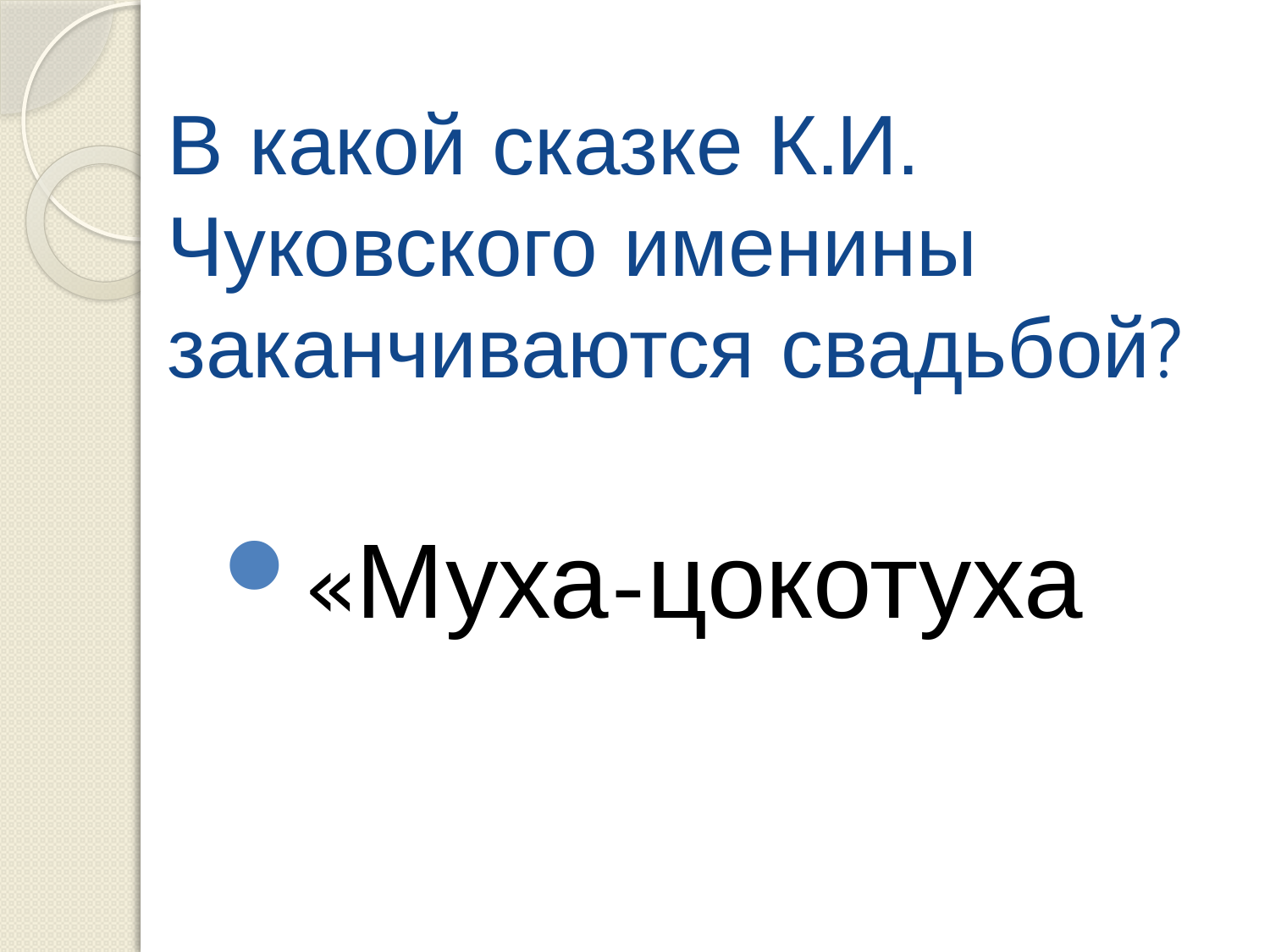

# В какой сказке К.И. Чуковского именины заканчиваются свадьбой?
«Муха-цокотуха